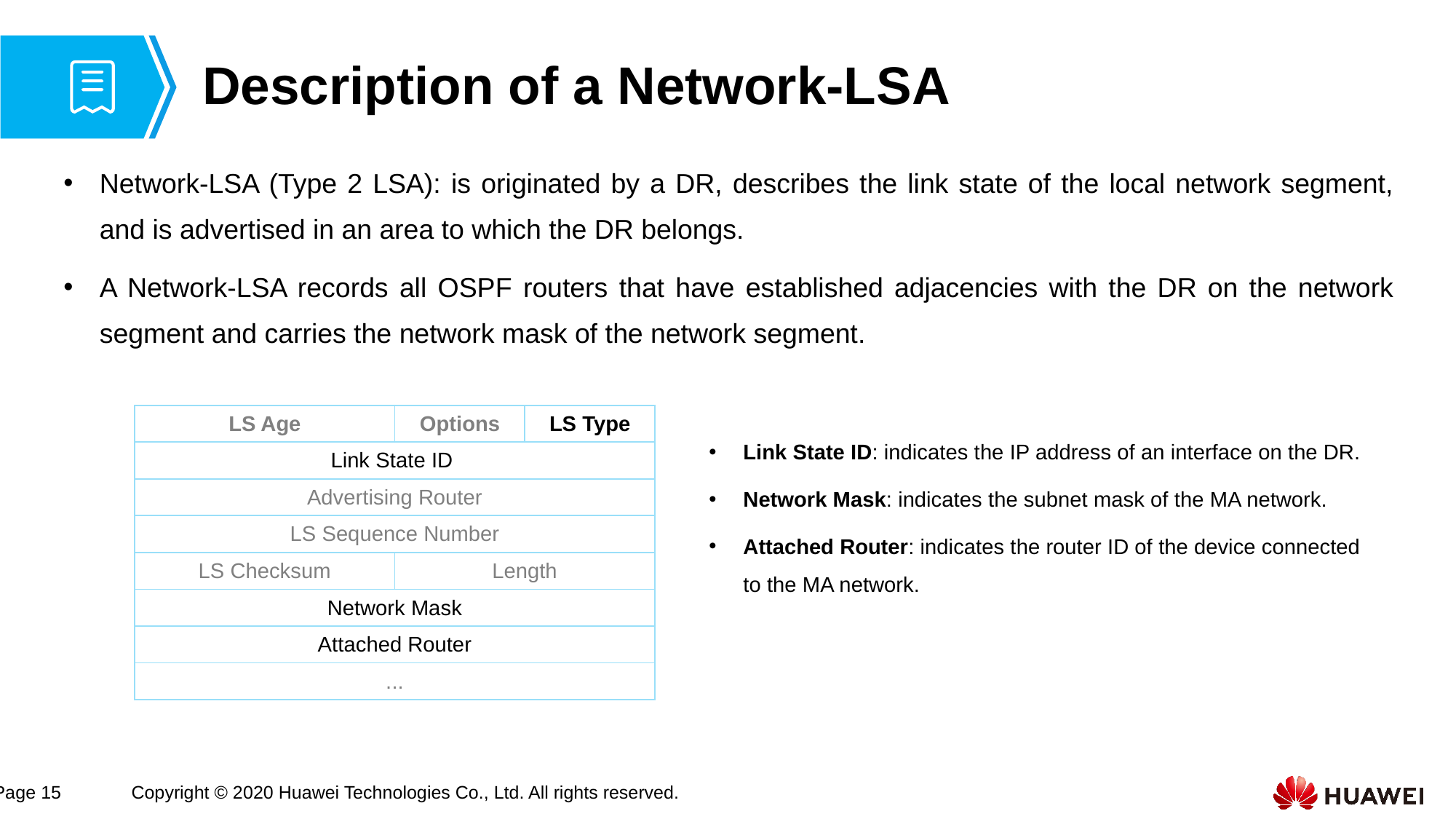

# Description of a Network-LSA
Network-LSA (Type 2 LSA): is originated by a DR, describes the link state of the local network segment, and is advertised in an area to which the DR belongs.
A Network-LSA records all OSPF routers that have established adjacencies with the DR on the network segment and carries the network mask of the network segment.

| LS Age | Options | LS Type |
| --- | --- | --- |
| Link State ID |  |  |
| Advertising Router |  |  |
| LS Sequence Number |  |  |
| LS Checksum | Length |  |
| Network Mask |  |  |
| Attached Router |  |  |
| ... |  |  |
Link State ID: indicates the IP address of an interface on the DR.
Network Mask: indicates the subnet mask of the MA network.
Attached Router: indicates the router ID of the device connected to the MA network.